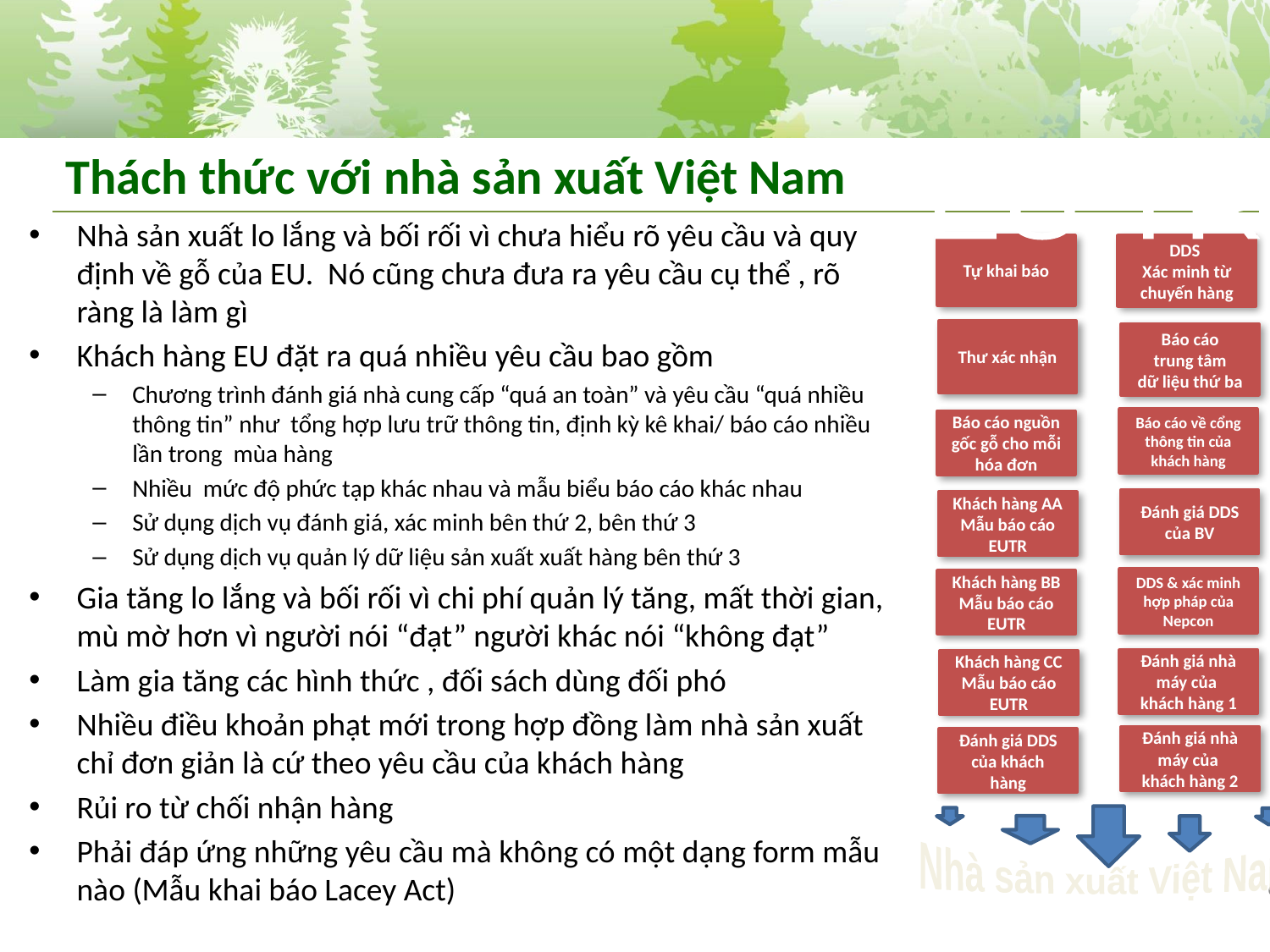

# Thách thức với nhà sản xuất Việt Nam
EU TR
Nhà sản xuất lo lắng và bối rối vì chưa hiểu rõ yêu cầu và quy định về gỗ của EU.  Nó cũng chưa đưa ra yêu cầu cụ thể , rõ ràng là làm gì
Khách hàng EU đặt ra quá nhiều yêu cầu bao gồm
Chương trình đánh giá nhà cung cấp “quá an toàn” và yêu cầu “quá nhiều thông tin” như  tổng hợp lưu trữ thông tin, định kỳ kê khai/ báo cáo nhiều lần trong  mùa hàng
Nhiều  mức độ phức tạp khác nhau và mẫu biểu báo cáo khác nhau
Sử dụng dịch vụ đánh giá, xác minh bên thứ 2, bên thứ 3
Sử dụng dịch vụ quản lý dữ liệu sản xuất xuất hàng bên thứ 3
Gia tăng lo lắng và bối rối vì chi phí quản lý tăng, mất thời gian, mù mờ hơn vì người nói “đạt” người khác nói “không đạt”
Làm gia tăng các hình thức , đối sách dùng đối phó
Nhiều điều khoản phạt mới trong hợp đồng làm nhà sản xuất chỉ đơn giản là cứ theo yêu cầu của khách hàng
Rủi ro từ chối nhận hàng
Phải đáp ứng những yêu cầu mà không có một dạng form mẫu nào (Mẫu khai báo Lacey Act)
Tự khai báo
DDS
Xác minh từ chuyến hàng
Thư xác nhận
Báo cáo
 trung tâm
dữ liệu thứ ba
Báo cáo về cổng thông tin của khách hàng
Báo cáo nguồn gốc gỗ cho mỗi hóa đơn
Đánh giá DDS của BV
Khách hàng AA Mẫu báo cáo EUTR
DDS & xác minh hợp pháp của Nepcon
Khách hàng BB Mẫu báo cáo EUTR
Đánh giá nhà máy của
khách hàng 1
Khách hàng CC Mẫu báo cáo EUTR
Đánh giá nhà máy của
khách hàng 2
Đánh giá DDS của khách hàng

Nhà sản xuất Việt Nam
6